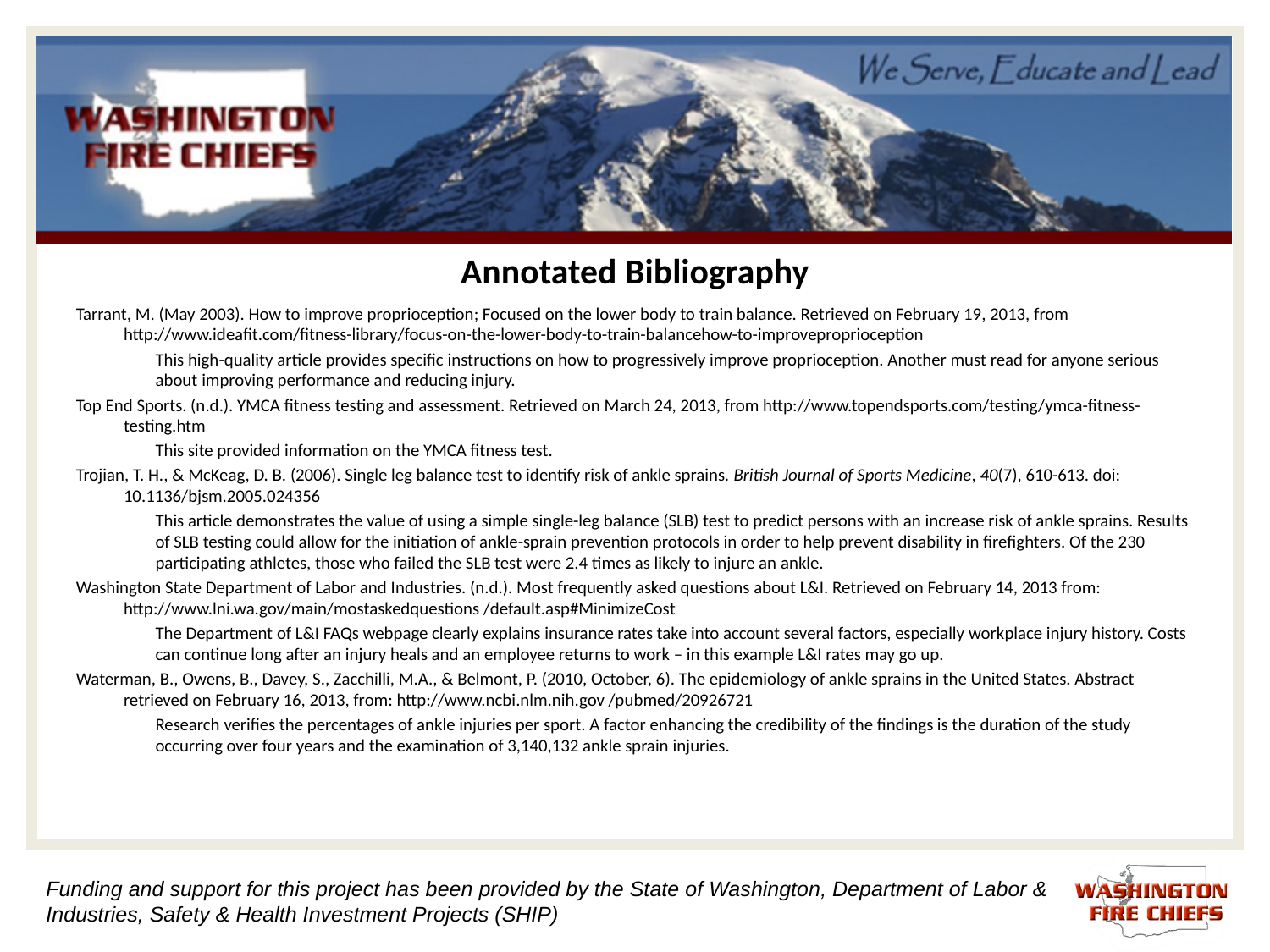

# Annotated Bibliography
Tarrant, M. (May 2003). How to improve proprioception; Focused on the lower body to train balance. Retrieved on February 19, 2013, from http://www.ideafit.com/fitness-library/focus-on-the-lower-body-to-train-balancehow-to-improveproprioception
This high-quality article provides specific instructions on how to progressively improve proprioception. Another must read for anyone serious about improving performance and reducing injury.
Top End Sports. (n.d.). YMCA fitness testing and assessment. Retrieved on March 24, 2013, from http://www.topendsports.com/testing/ymca-fitness-testing.htm
This site provided information on the YMCA fitness test.
Trojian, T. H., & McKeag, D. B. (2006). Single leg balance test to identify risk of ankle sprains. British Journal of Sports Medicine, 40(7), 610-613. doi: 10.1136/bjsm.2005.024356
This article demonstrates the value of using a simple single-leg balance (SLB) test to predict persons with an increase risk of ankle sprains. Results of SLB testing could allow for the initiation of ankle-sprain prevention protocols in order to help prevent disability in firefighters. Of the 230 participating athletes, those who failed the SLB test were 2.4 times as likely to injure an ankle.
Washington State Department of Labor and Industries. (n.d.). Most frequently asked questions about L&I. Retrieved on February 14, 2013 from: http://www.lni.wa.gov/main/mostaskedquestions /default.asp#MinimizeCost
The Department of L&I FAQs webpage clearly explains insurance rates take into account several factors, especially workplace injury history. Costs can continue long after an injury heals and an employee returns to work – in this example L&I rates may go up.
Waterman, B., Owens, B., Davey, S., Zacchilli, M.A., & Belmont, P. (2010, October, 6). The epidemiology of ankle sprains in the United States. Abstract retrieved on February 16, 2013, from: http://www.ncbi.nlm.nih.gov /pubmed/20926721
Research verifies the percentages of ankle injuries per sport. A factor enhancing the credibility of the findings is the duration of the study occurring over four years and the examination of 3,140,132 ankle sprain injuries.